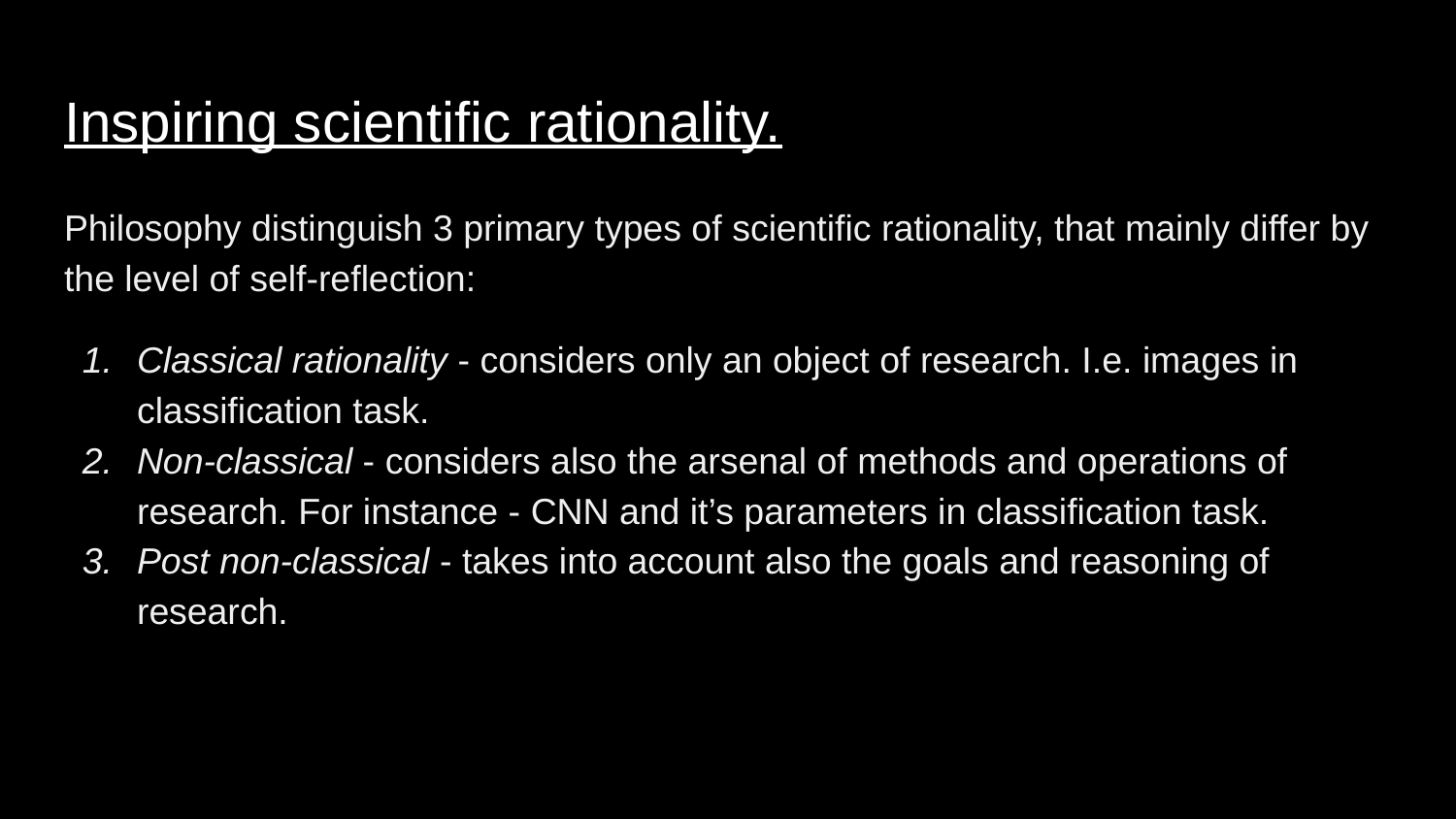

# Inspiring scientific rationality.
Philosophy distinguish 3 primary types of scientific rationality, that mainly differ by the level of self-reflection:
Classical rationality - considers only an object of research. I.e. images in classification task.
Non-classical - considers also the arsenal of methods and operations of research. For instance - CNN and it’s parameters in classification task.
Post non-classical - takes into account also the goals and reasoning of research.